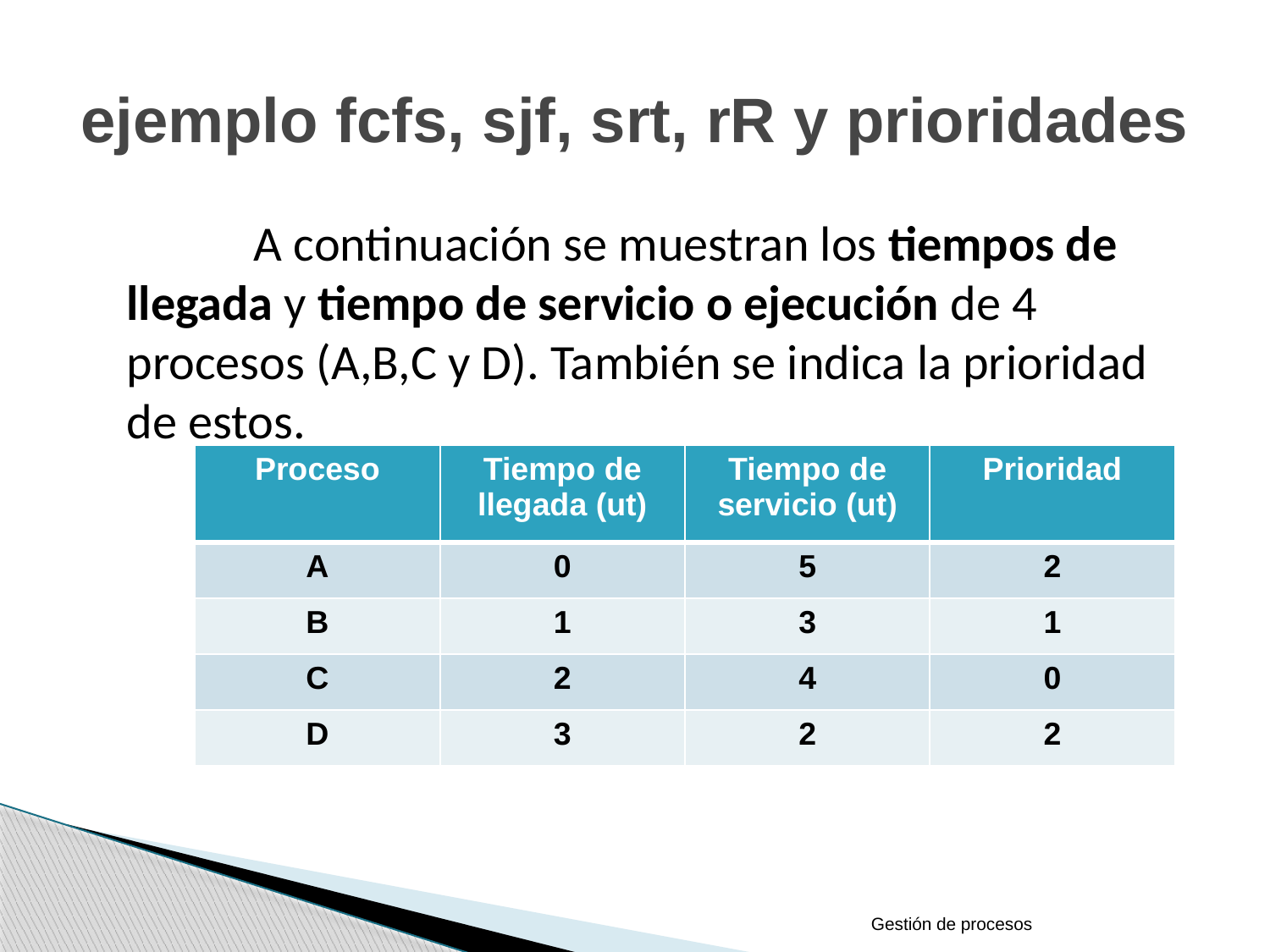

# ejemplo fcfs, sjf, srt, rR y prioridades
		A continuación se muestran los tiempos de llegada y tiempo de servicio o ejecución de 4 procesos (A,B,C y D). También se indica la prioridad de estos.

| Proceso | Tiempo de llegada (ut) | Tiempo de servicio (ut) | Prioridad |
| --- | --- | --- | --- |
| A | 0 | 5 | 2 |
| B | 1 | 3 | 1 |
| C | 2 | 4 | 0 |
| D | 3 | 2 | 2 |
Gestión de procesos
2